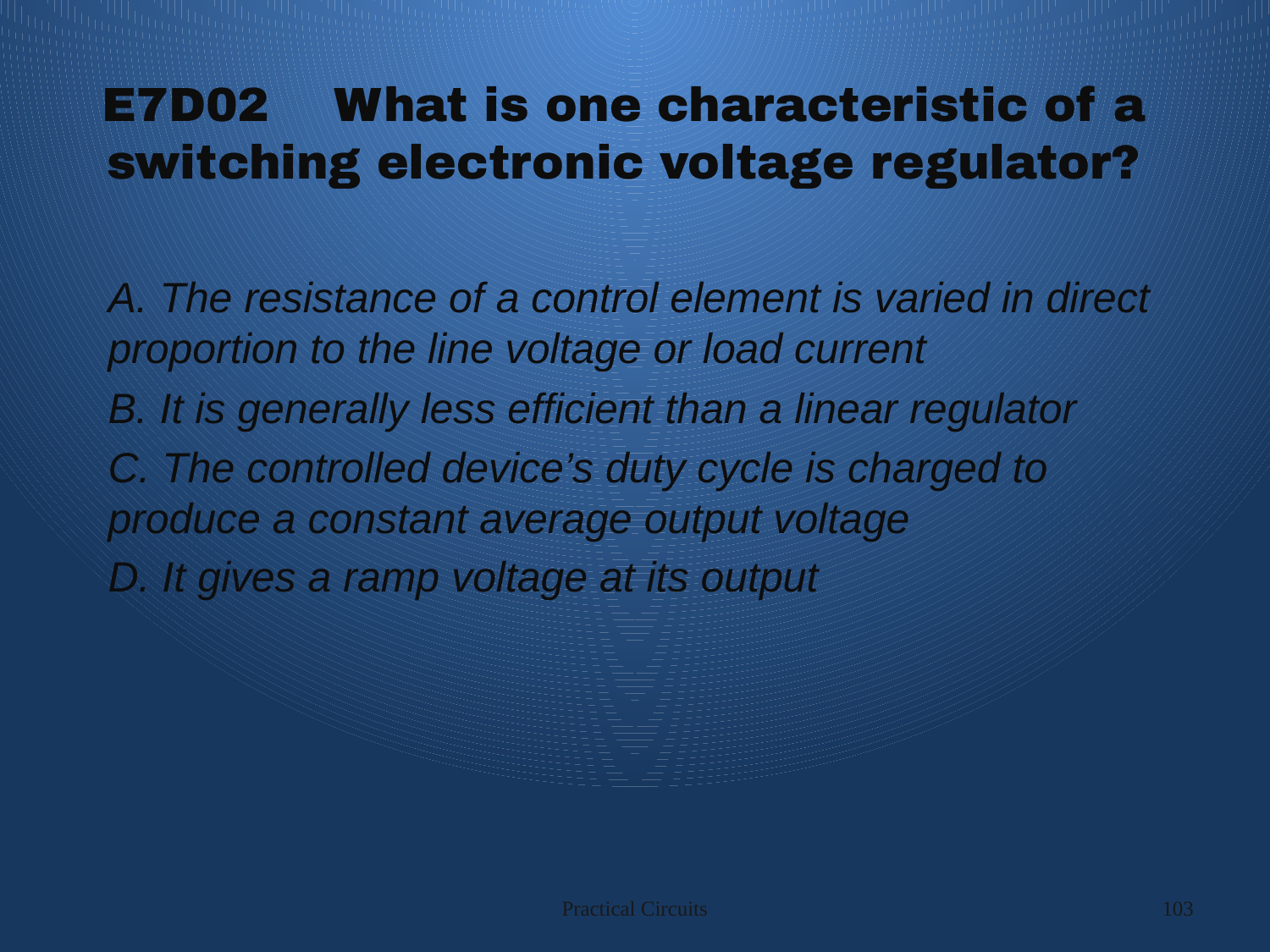

# E7D02    What is one characteristic of a switching electronic voltage regulator?
A. The resistance of a control element is varied in direct proportion to the line voltage or load current
B. It is generally less efficient than a linear regulator
C. The controlled device’s duty cycle is charged to produce a constant average output voltage
D. It gives a ramp voltage at its output
Practical Circuits
103